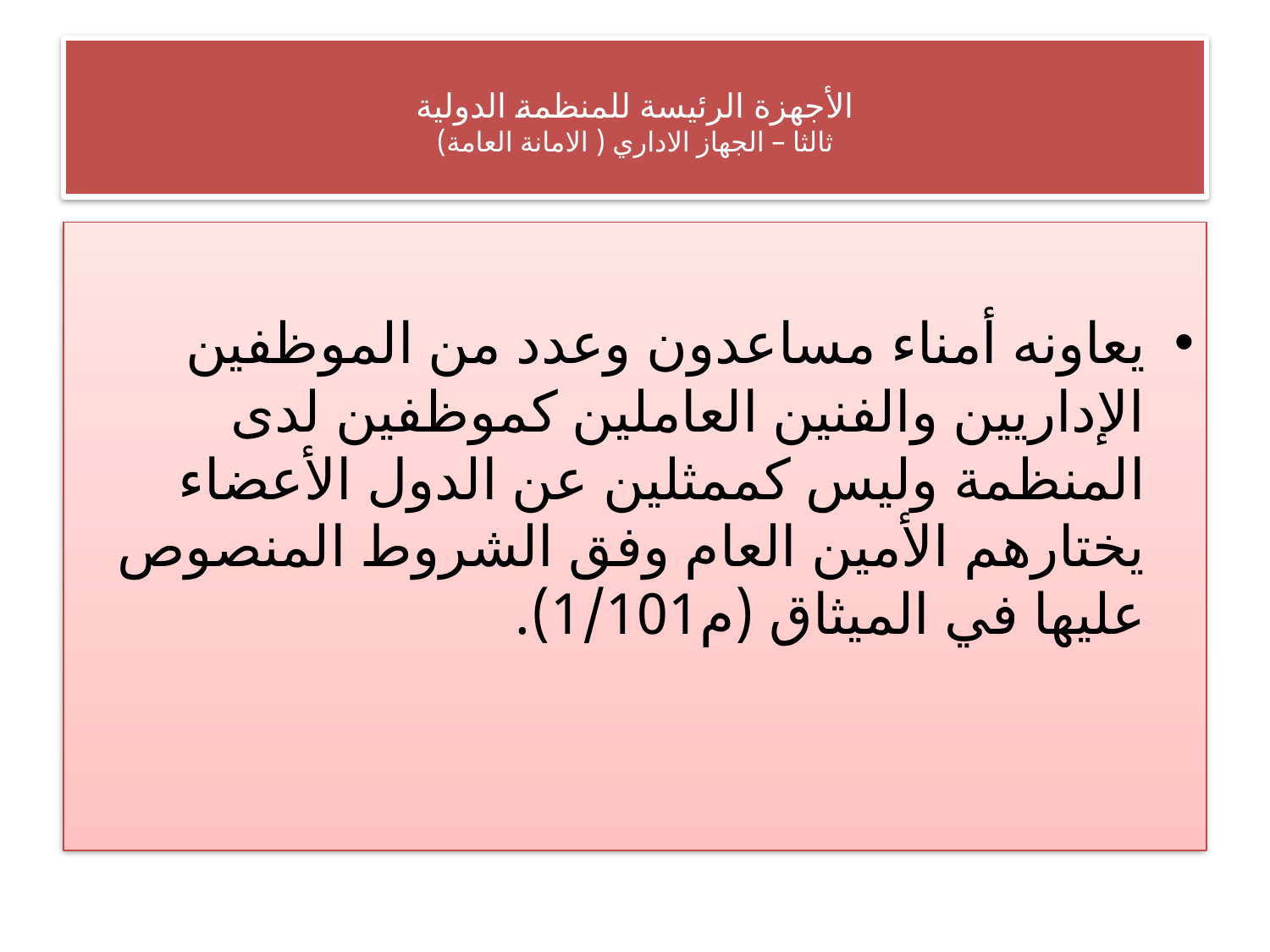

# الأجهزة الرئيسة للمنظمة الدولية ثالثا – الجهاز الاداري ( الامانة العامة)

يعاونه أمناء مساعدون وعدد من الموظفين الإداريين والفنين العاملين كموظفين لدى المنظمة وليس كممثلين عن الدول الأعضاء يختارهم الأمين العام وفق الشروط المنصوص عليها في الميثاق (م1/101).